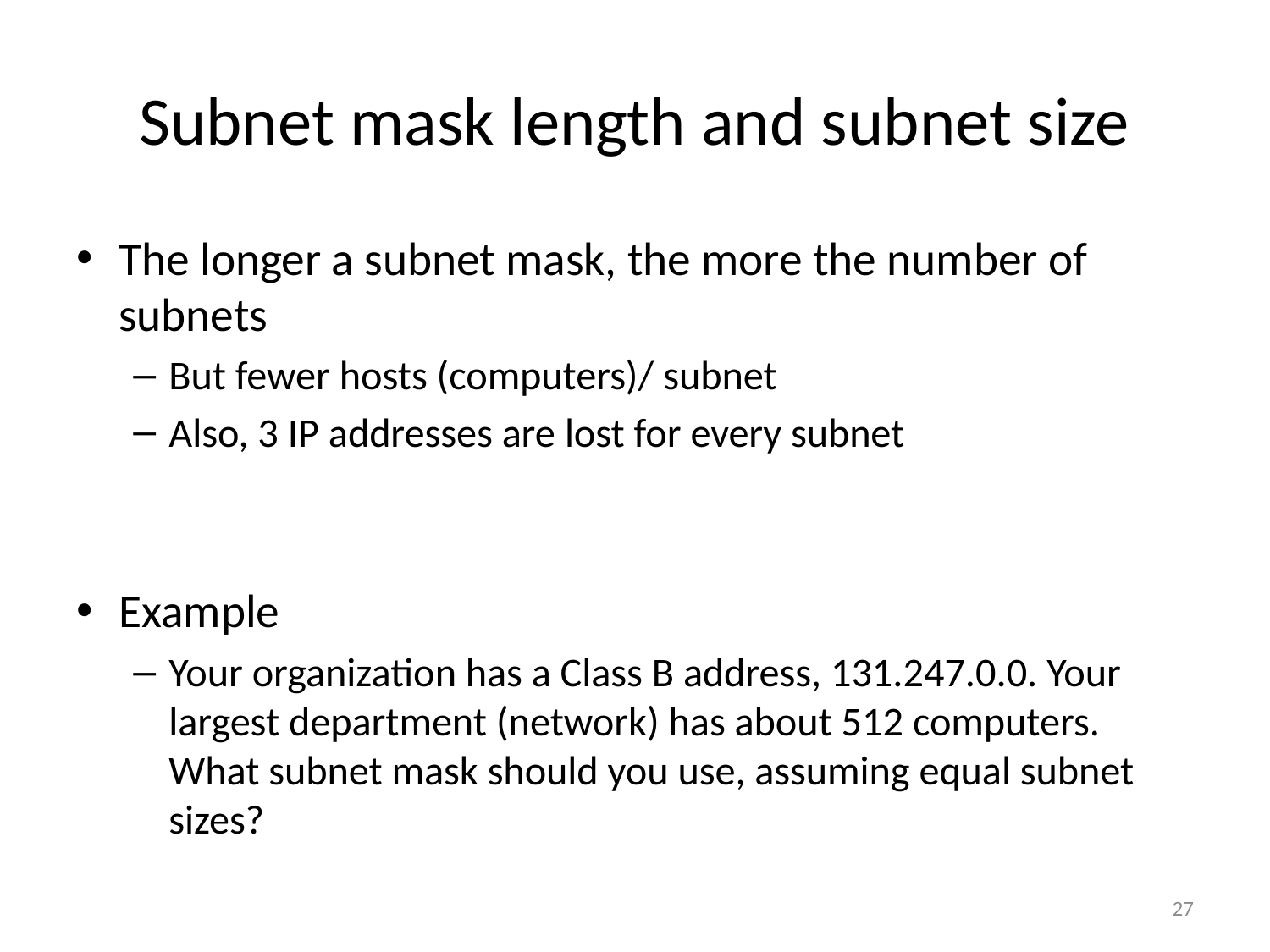

# Subnet mask length and subnet size
The longer a subnet mask, the more the number of subnets
But fewer hosts (computers)/ subnet
Also, 3 IP addresses are lost for every subnet

Example
Your organization has a Class B address, 131.247.0.0. Your largest department (network) has about 512 computers. What subnet mask should you use, assuming equal subnet sizes?
27